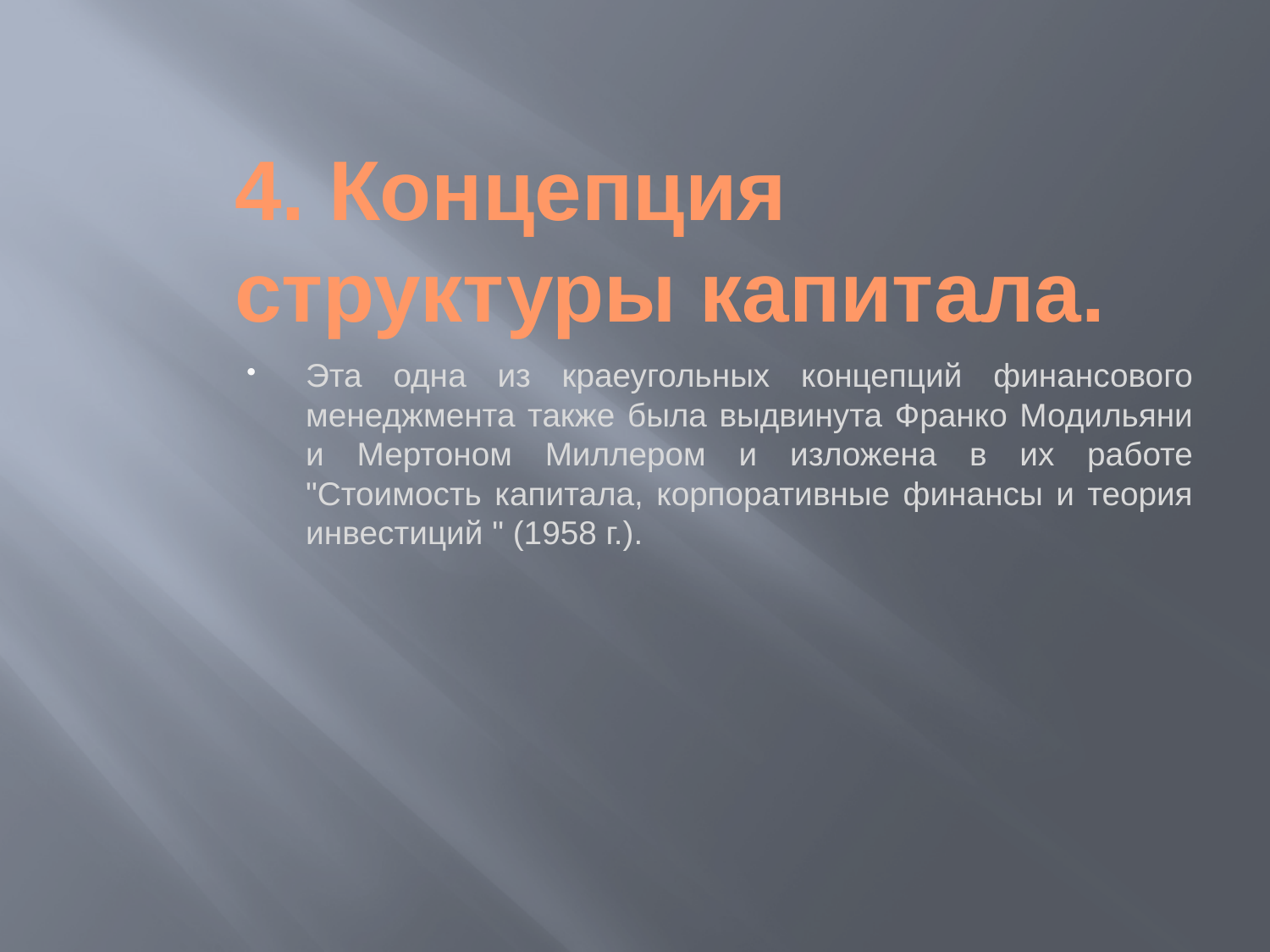

4. Концепция структуры капитала.
Эта одна из краеугольных концепций финансового менеджмента также была выдвинута Франко Модильяни и Мертоном Миллером и изложена в их работе "Стоимость капитала, корпоративные финансы и теория инвестиций " (1958 г.).